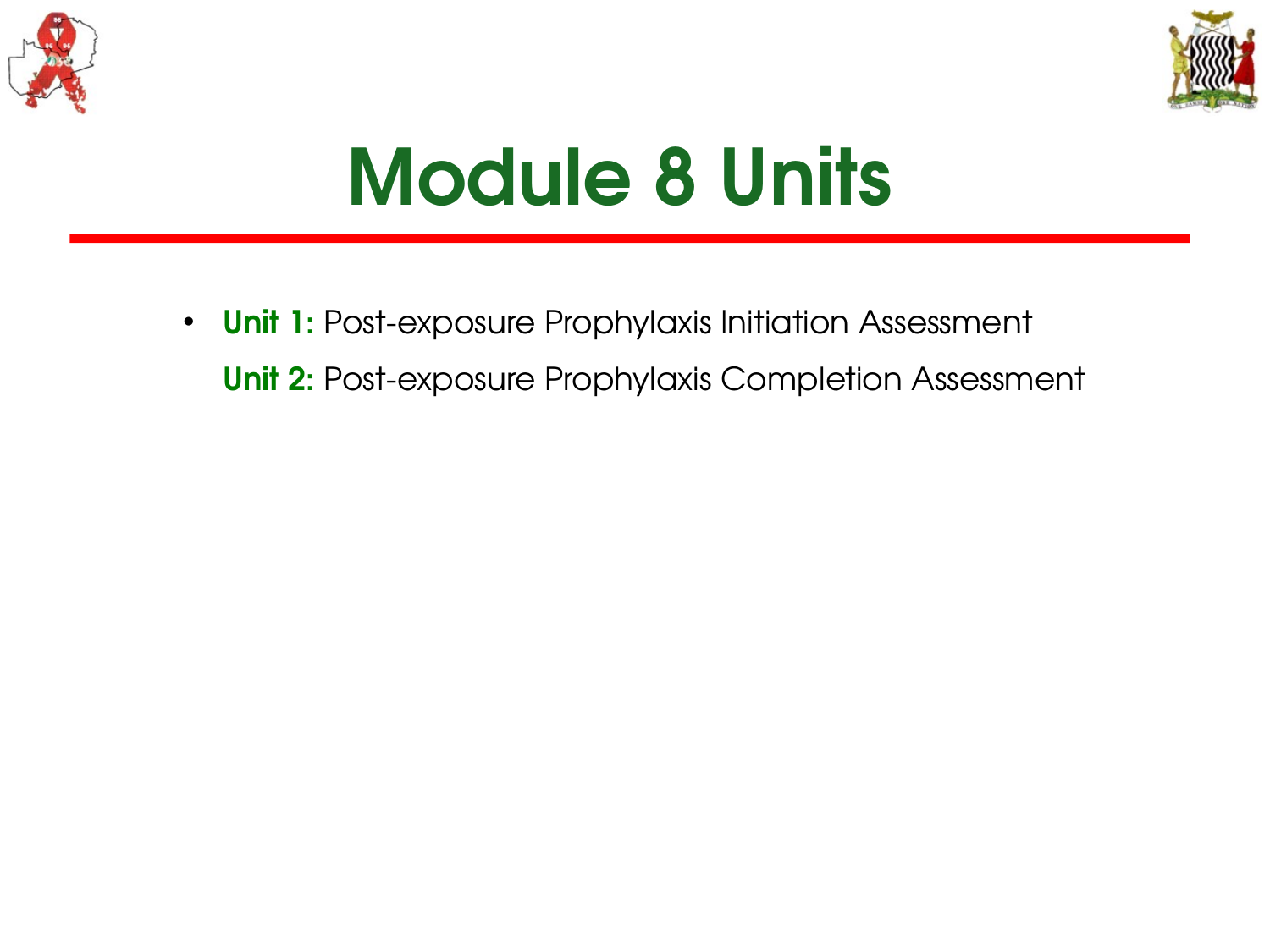

# Module 8 Units
Unit 1: Post-exposure Prophylaxis Initiation Assessment  Unit 2: Post-exposure Prophylaxis Completion Assessment